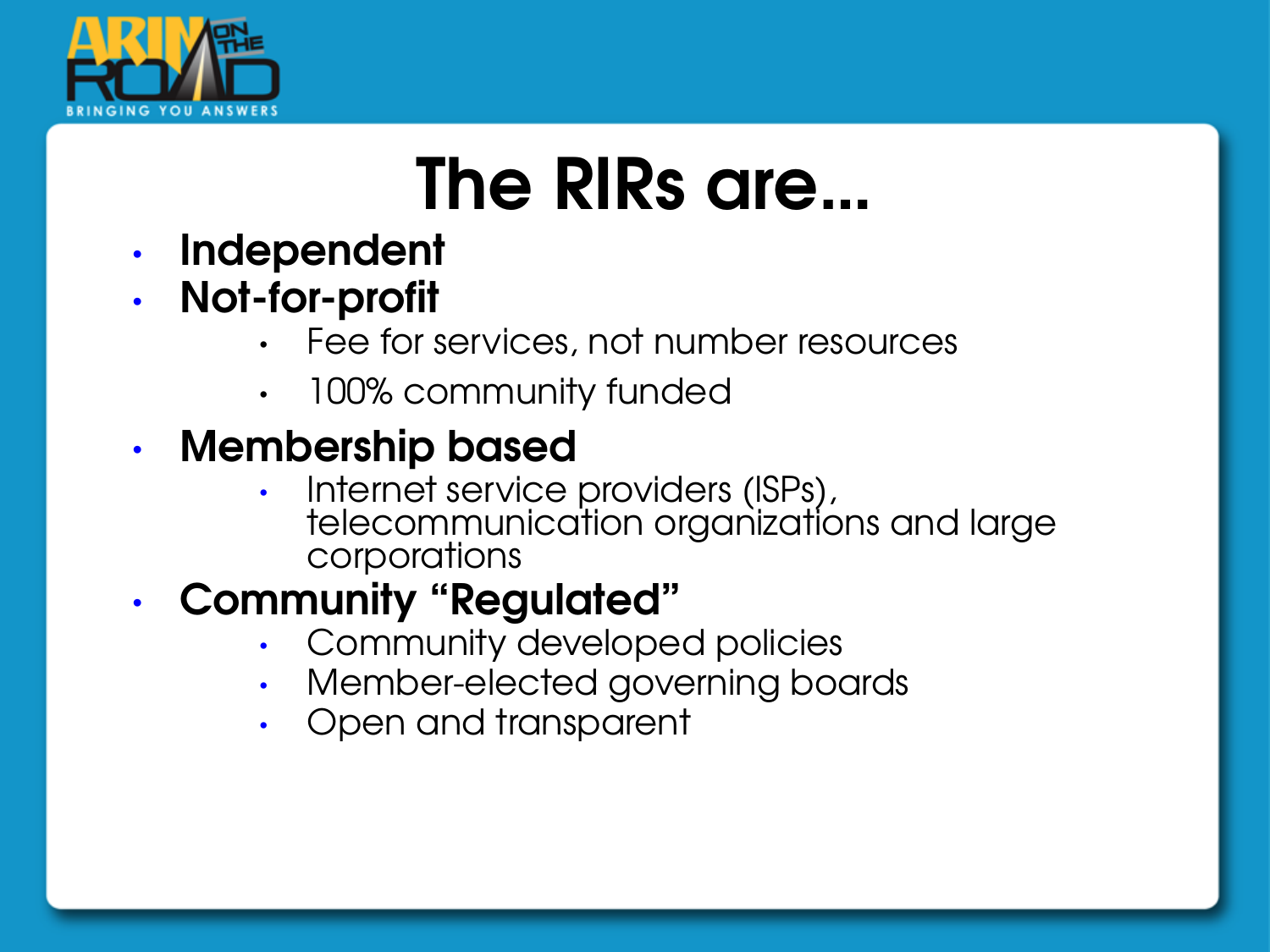

# The RIRs are…
| Independent Not-for-profit Fee for services, not number resources 100% community funded Membership based Internet service providers (ISPs), telecommunication organizations and large corporations Community “Regulated” Community developed policies Member-elected governing boards Open and transparent |
| --- |
|  |